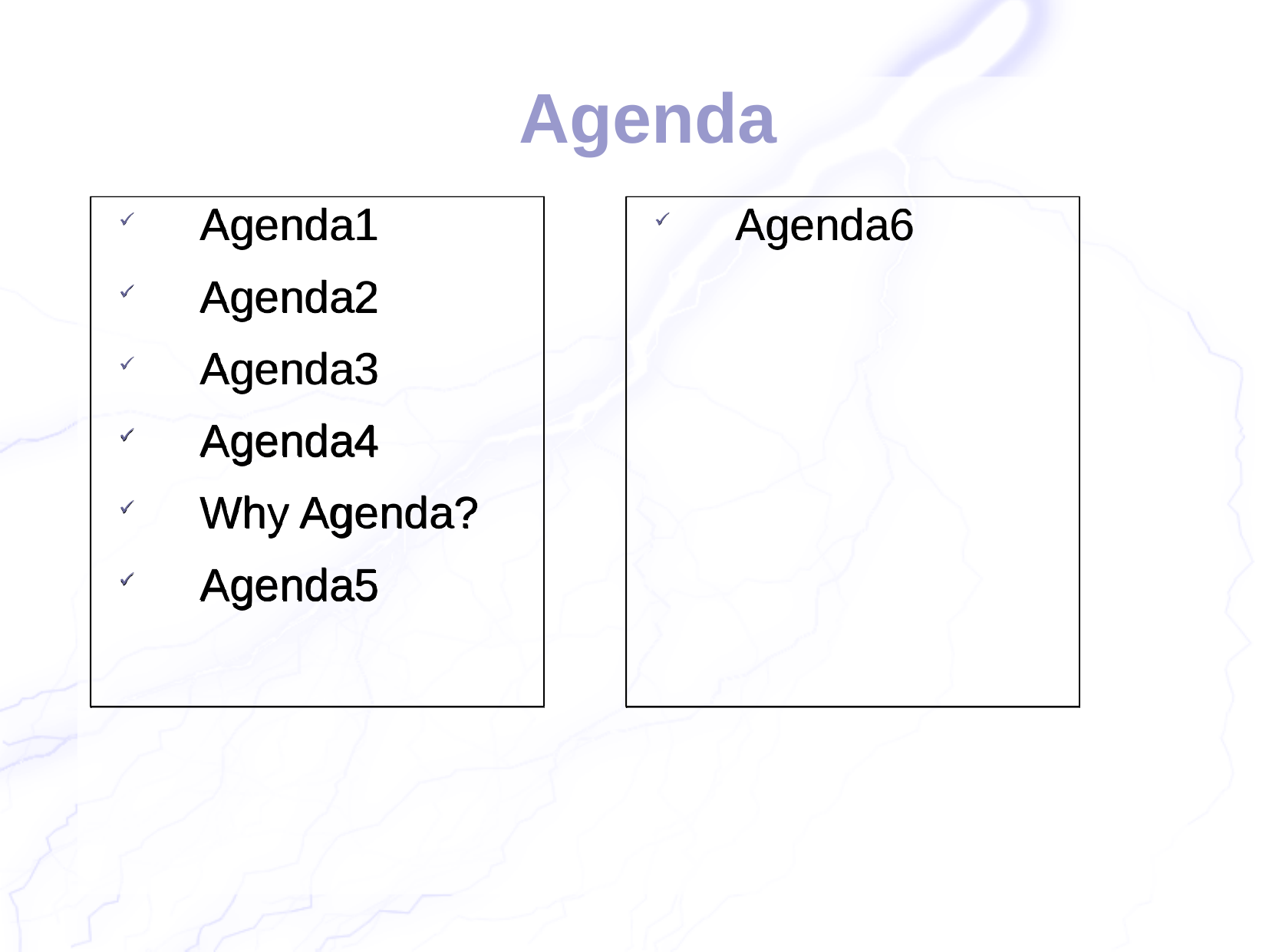

# Agenda
Agenda1
Agenda2
Agenda3
Agenda4
Why Agenda?
Agenda5
Agenda6